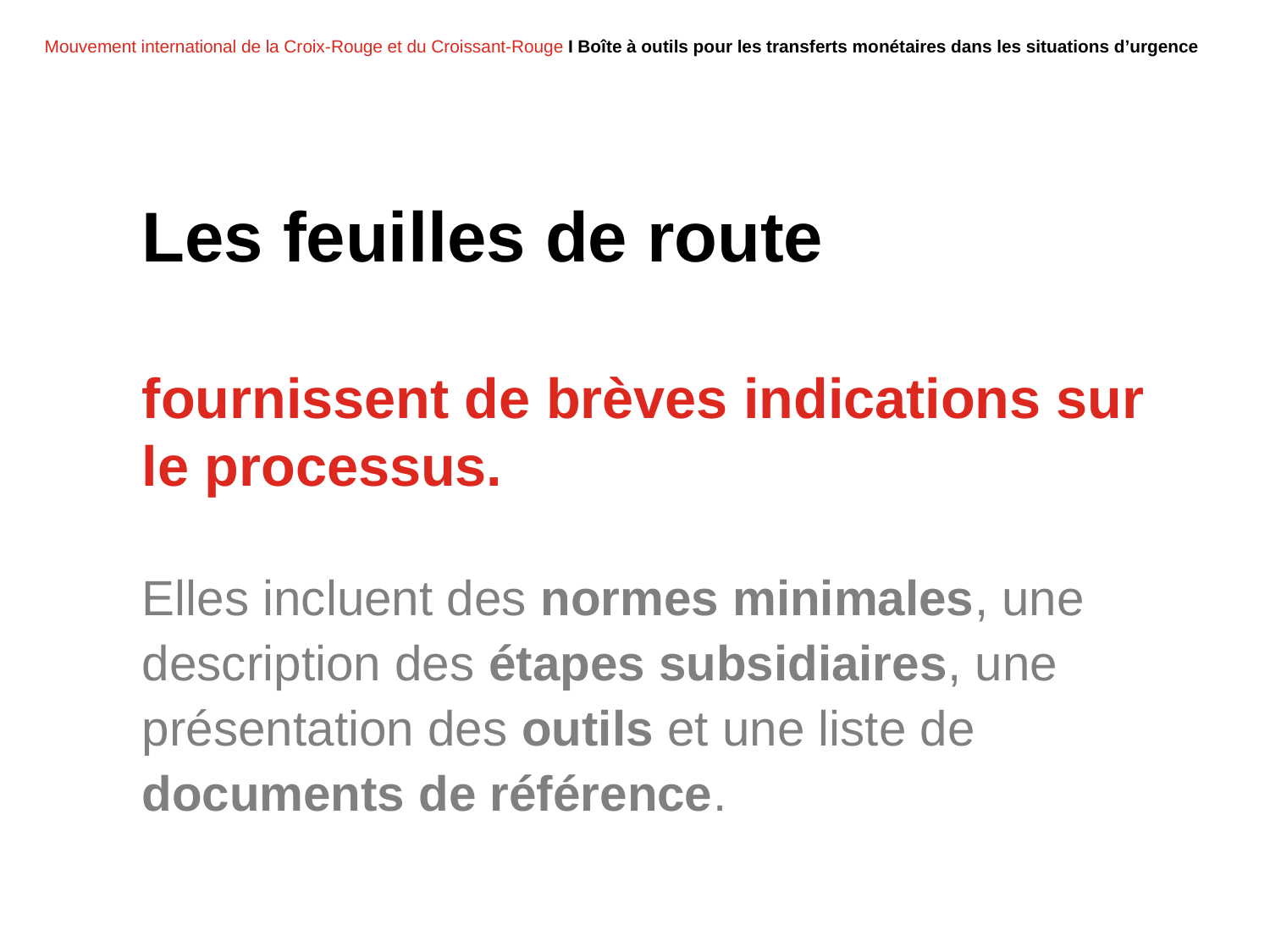

Les feuilles de route
fournissent de brèves indications sur le processus.
Elles incluent des normes minimales, une description des étapes subsidiaires, une présentation des outils et une liste de documents de référence.